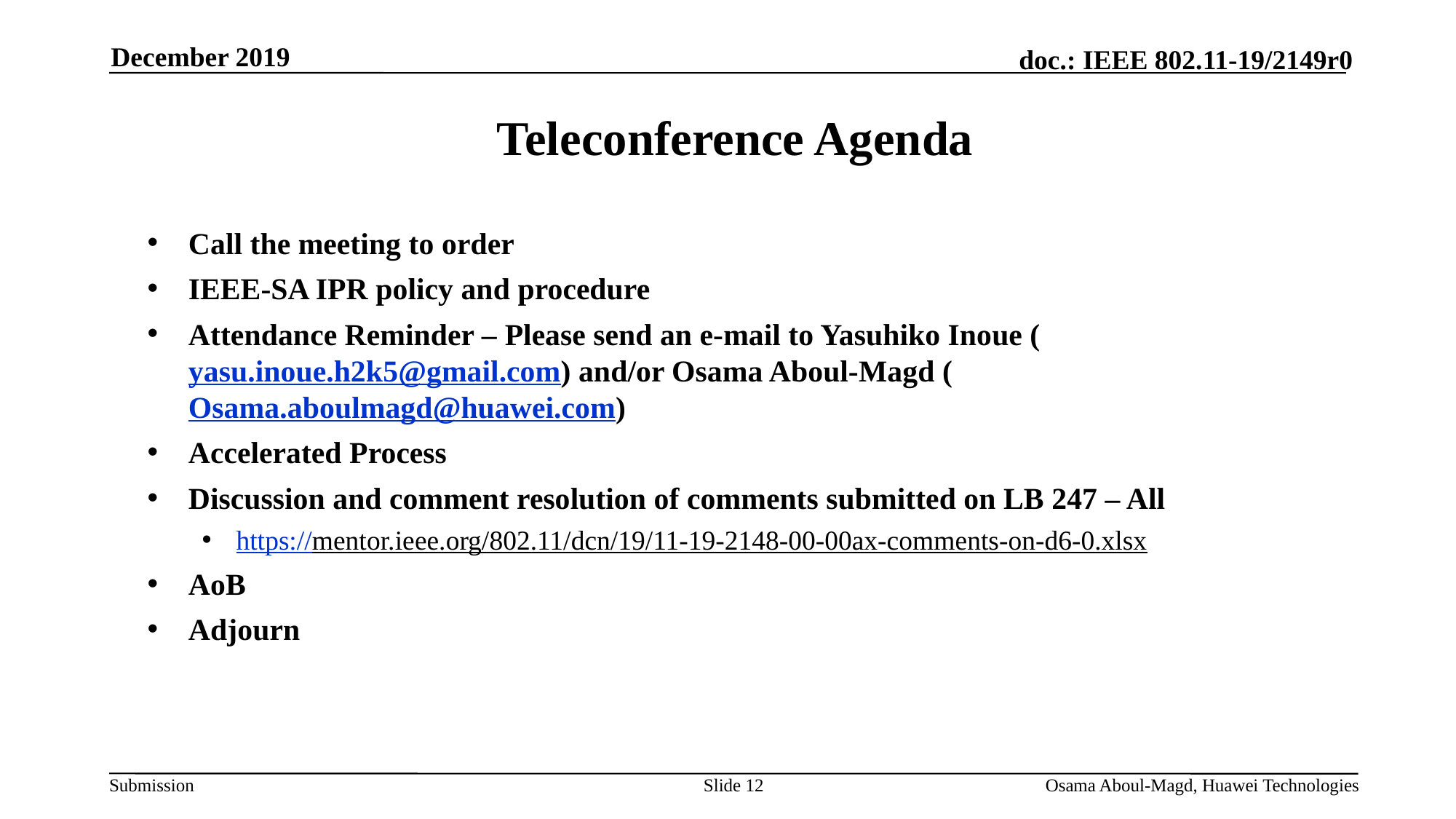

December 2019
# Teleconference Agenda
Call the meeting to order
IEEE-SA IPR policy and procedure
Attendance Reminder – Please send an e-mail to Yasuhiko Inoue (yasu.inoue.h2k5@gmail.com) and/or Osama Aboul-Magd (Osama.aboulmagd@huawei.com)
Accelerated Process
Discussion and comment resolution of comments submitted on LB 247 – All
https://mentor.ieee.org/802.11/dcn/19/11-19-2148-00-00ax-comments-on-d6-0.xlsx
AoB
Adjourn

Slide 12
Osama Aboul-Magd, Huawei Technologies